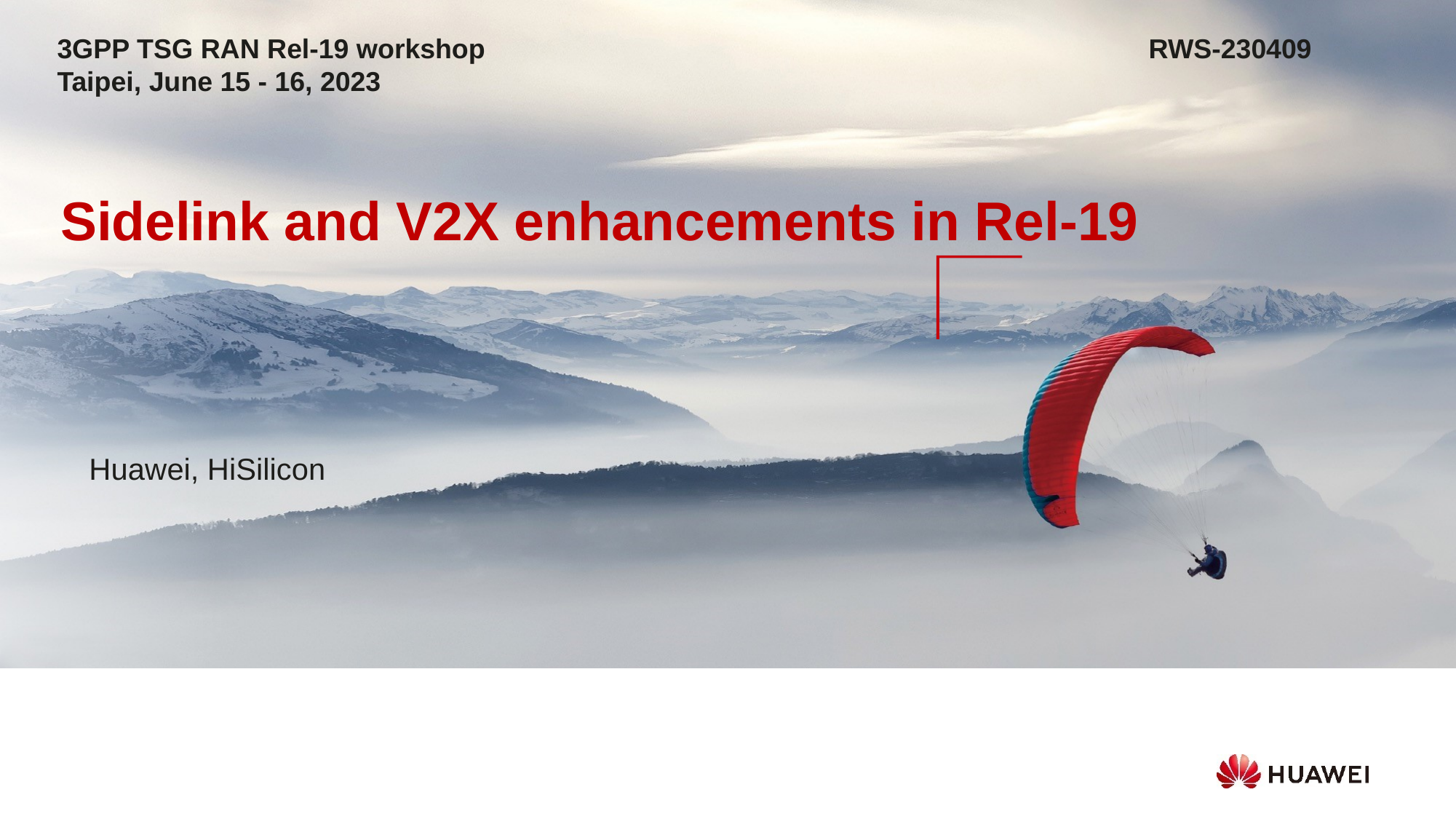

3GPP TSG RAN Rel-19 workshop							RWS-230409
Taipei, June 15 - 16, 2023
Sidelink and V2X enhancements in Rel-19
Huawei, HiSilicon